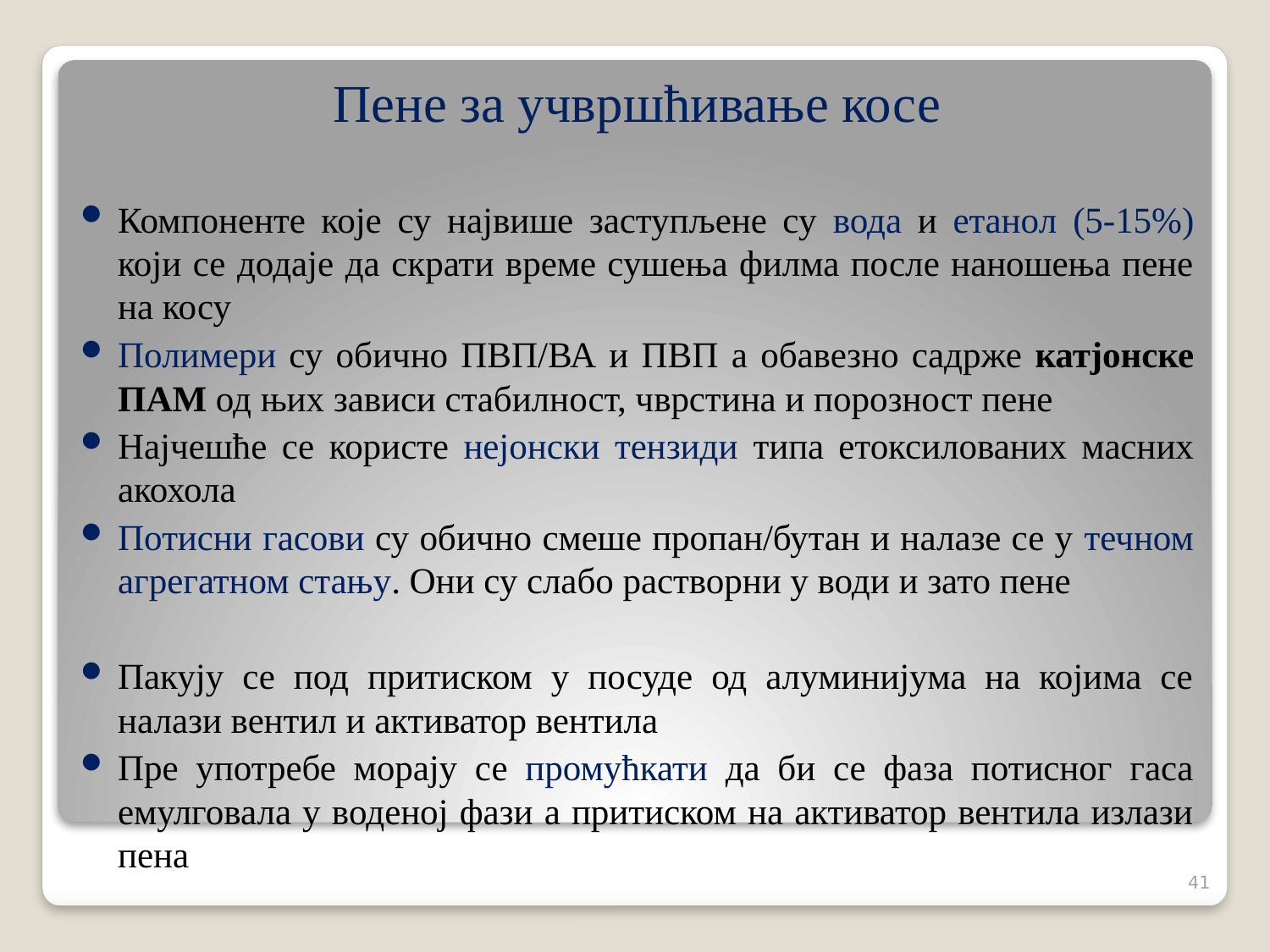

Пене за учвршћивање косе

Компоненте које су највише заступљене су вода и етанол (5-15%) који се додаје да скрати време сушења филма после наношења пене на косу
Полимери су обично ПВП/ВА и ПВП a обавезно садрже катјонске ПАМ од њих зависи стабилност, чврстина и порозност пене
Најчешће се користе нејонски тензиди типа етоксилованих масних акохола
Потисни гасови су обично смеше пропан/бутан и налазе се у течном агрегатном стању. Они су слабо растворни у води и зато пене

Пакују се под притиском у посуде од алуминијума на којима се налази вентил и активатор вентила
Пре употребе морају се промућкати да би се фаза потисног гаса емулговала у воденој фази а притиском на активатор вентила излази пена
41